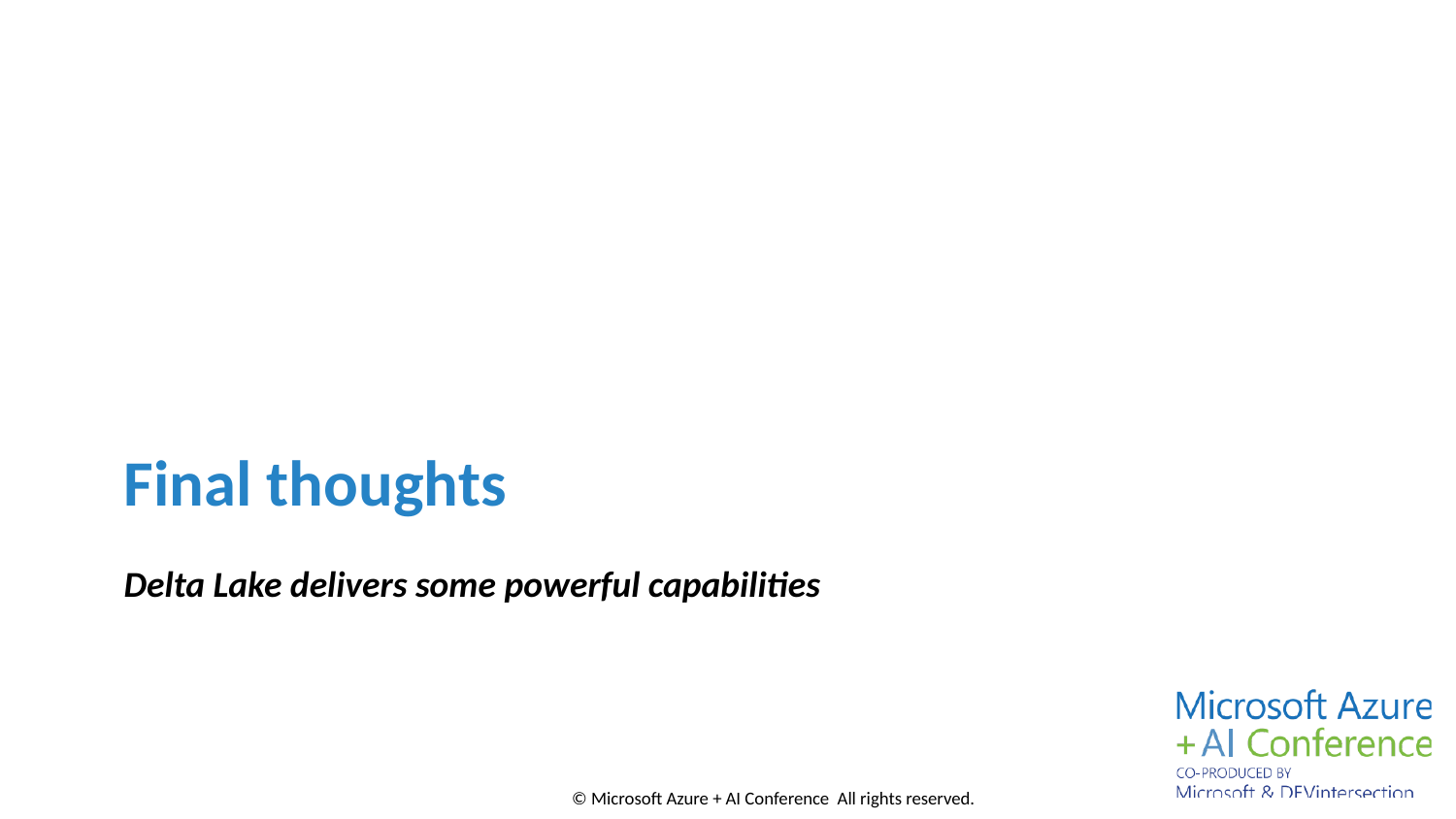

Final thoughts
# Delta Lake delivers some powerful capabilities